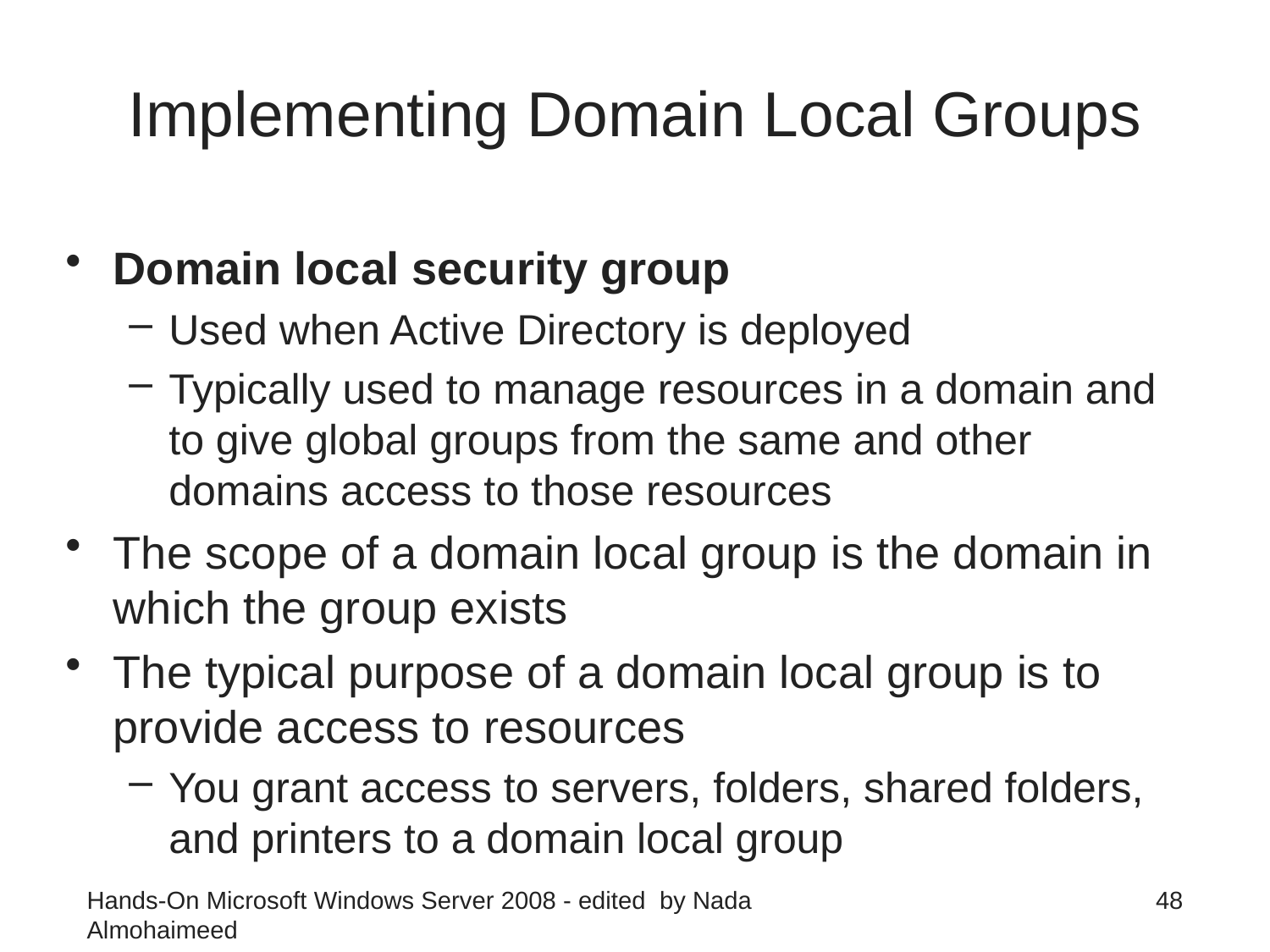

# Implementing Domain Local Groups
Domain local security group
Used when Active Directory is deployed
Typically used to manage resources in a domain and to give global groups from the same and other domains access to those resources
The scope of a domain local group is the domain in which the group exists
The typical purpose of a domain local group is to provide access to resources
You grant access to servers, folders, shared folders, and printers to a domain local group
Hands-On Microsoft Windows Server 2008 - edited  by Nada Almohaimeed
48